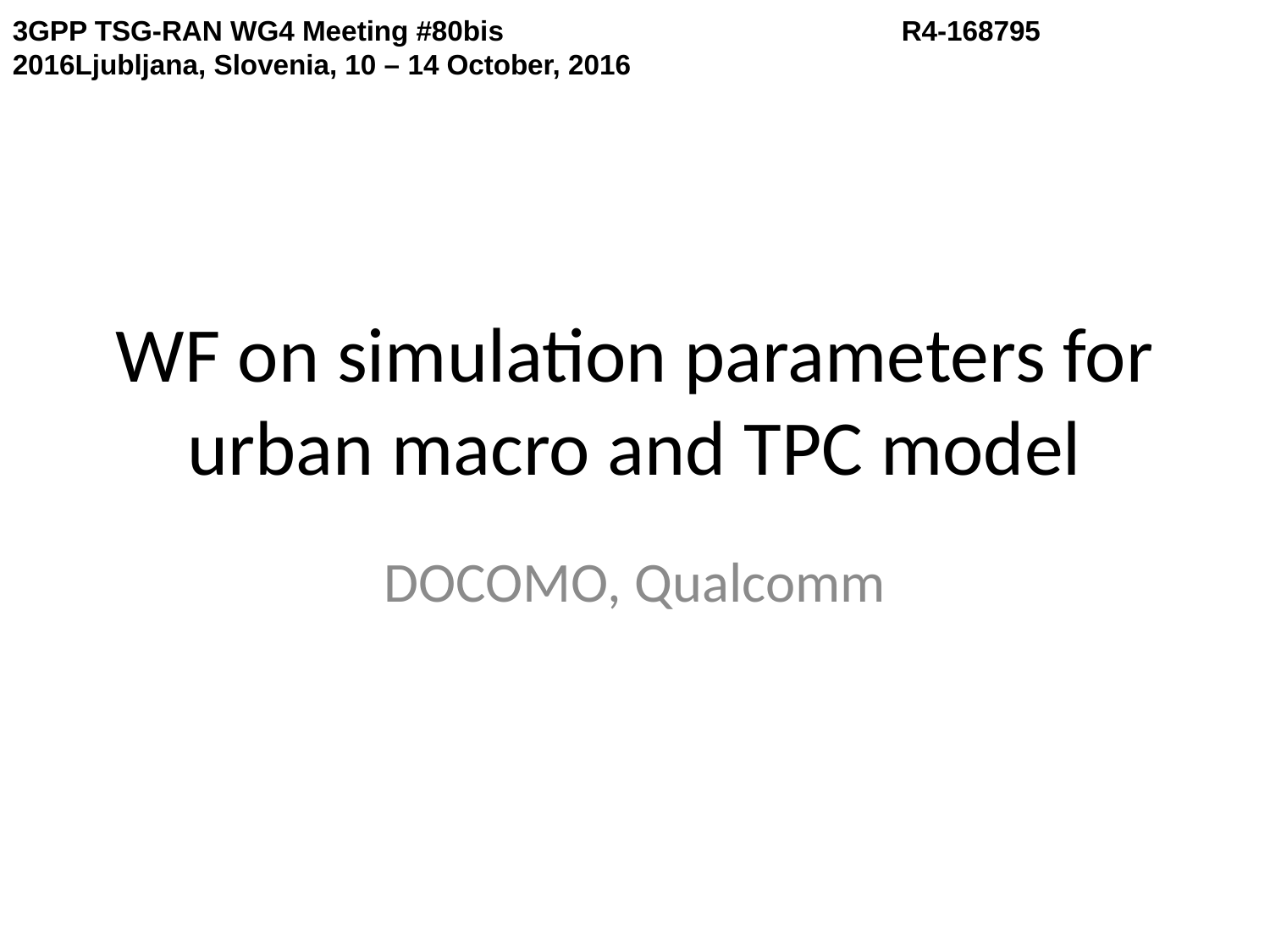

3GPP TSG-RAN WG4 Meeting #80bis 				R4-168795
2016Ljubljana, Slovenia, 10 – 14 October, 2016
# WF on simulation parameters for urban macro and TPC model
DOCOMO, Qualcomm